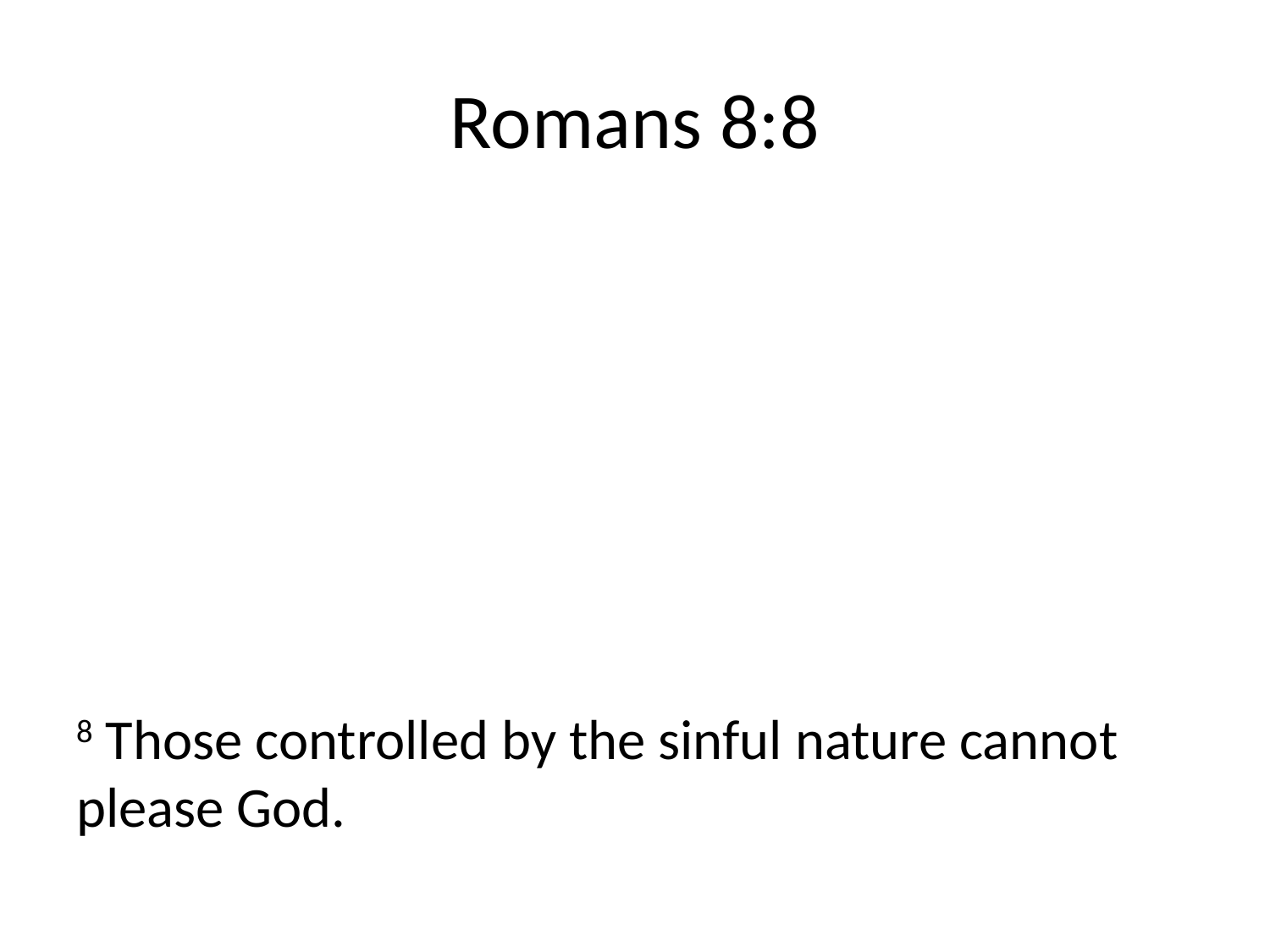

# Romans 8:8

8 Those controlled by the sinful nature cannot please God.